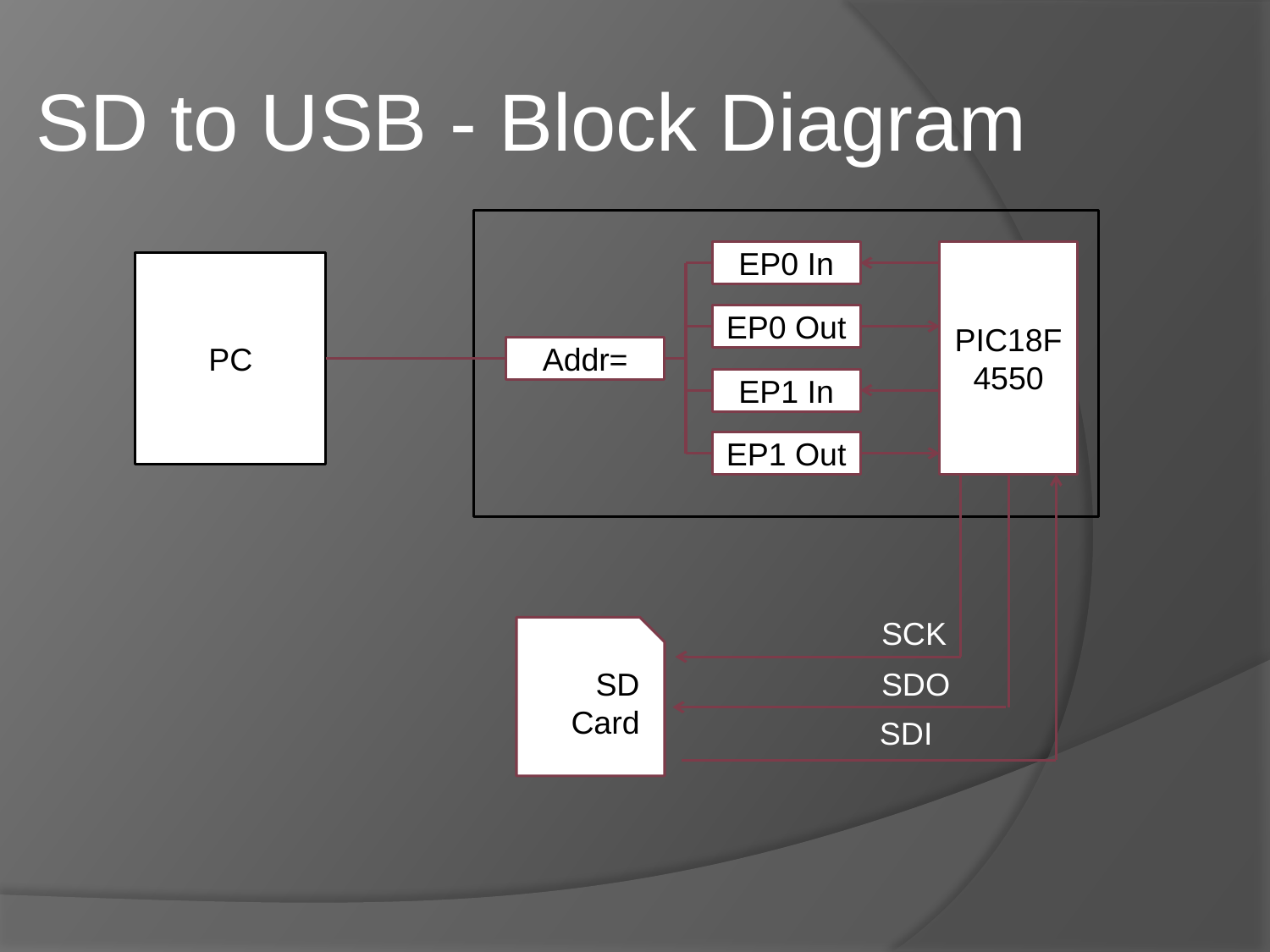

SD to USB - Block Diagram

EP0 In
PIC18F4550
PC
EP0 Out
Addr=
EP1 In
EP1 Out
SCK
SD Card
SDO
SDI